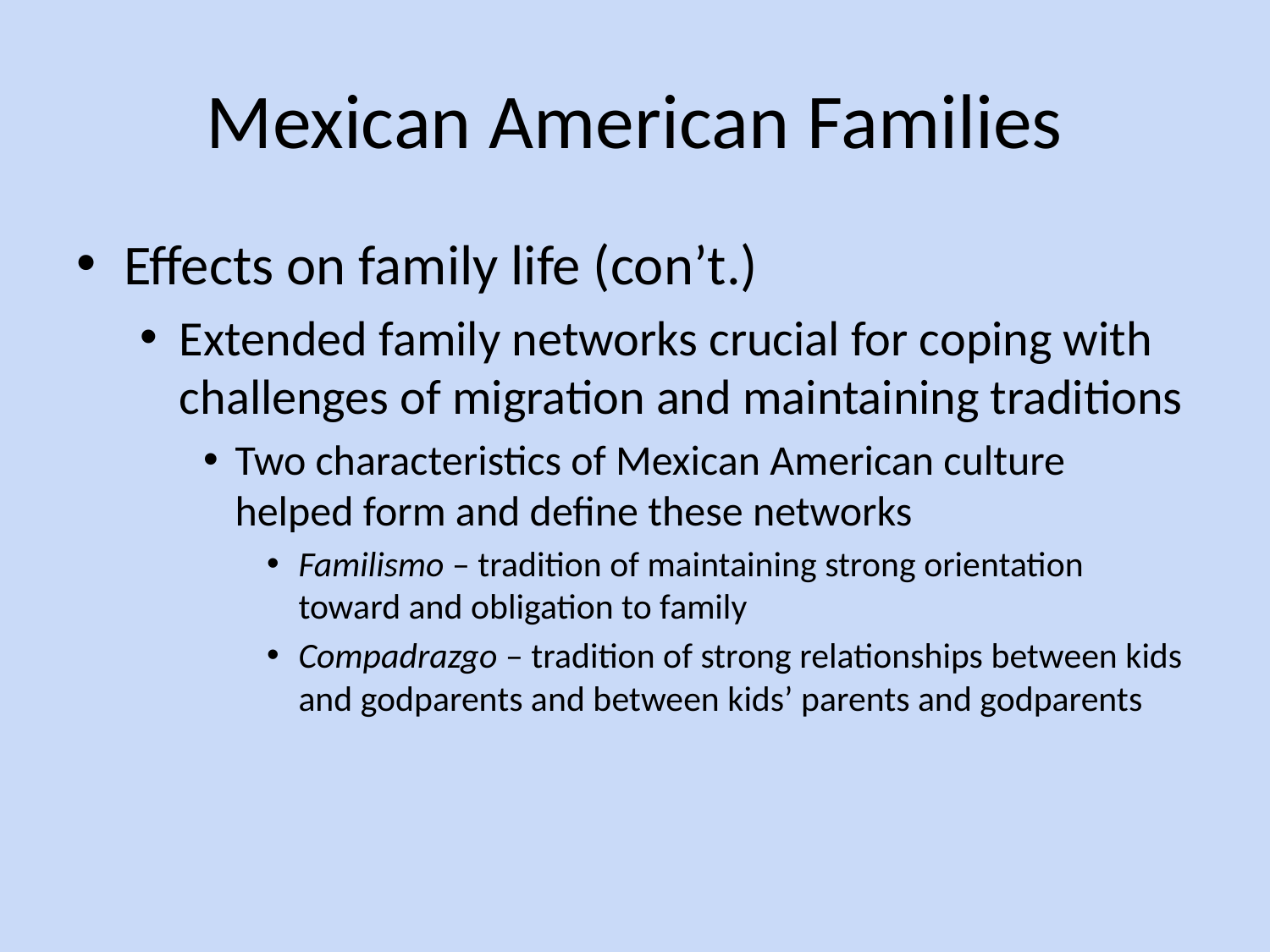

# Mexican American Families
Effects on family life (con’t.)
Extended family networks crucial for coping with challenges of migration and maintaining traditions
Two characteristics of Mexican American culture helped form and define these networks
Familismo – tradition of maintaining strong orientation toward and obligation to family
Compadrazgo – tradition of strong relationships between kids and godparents and between kids’ parents and godparents